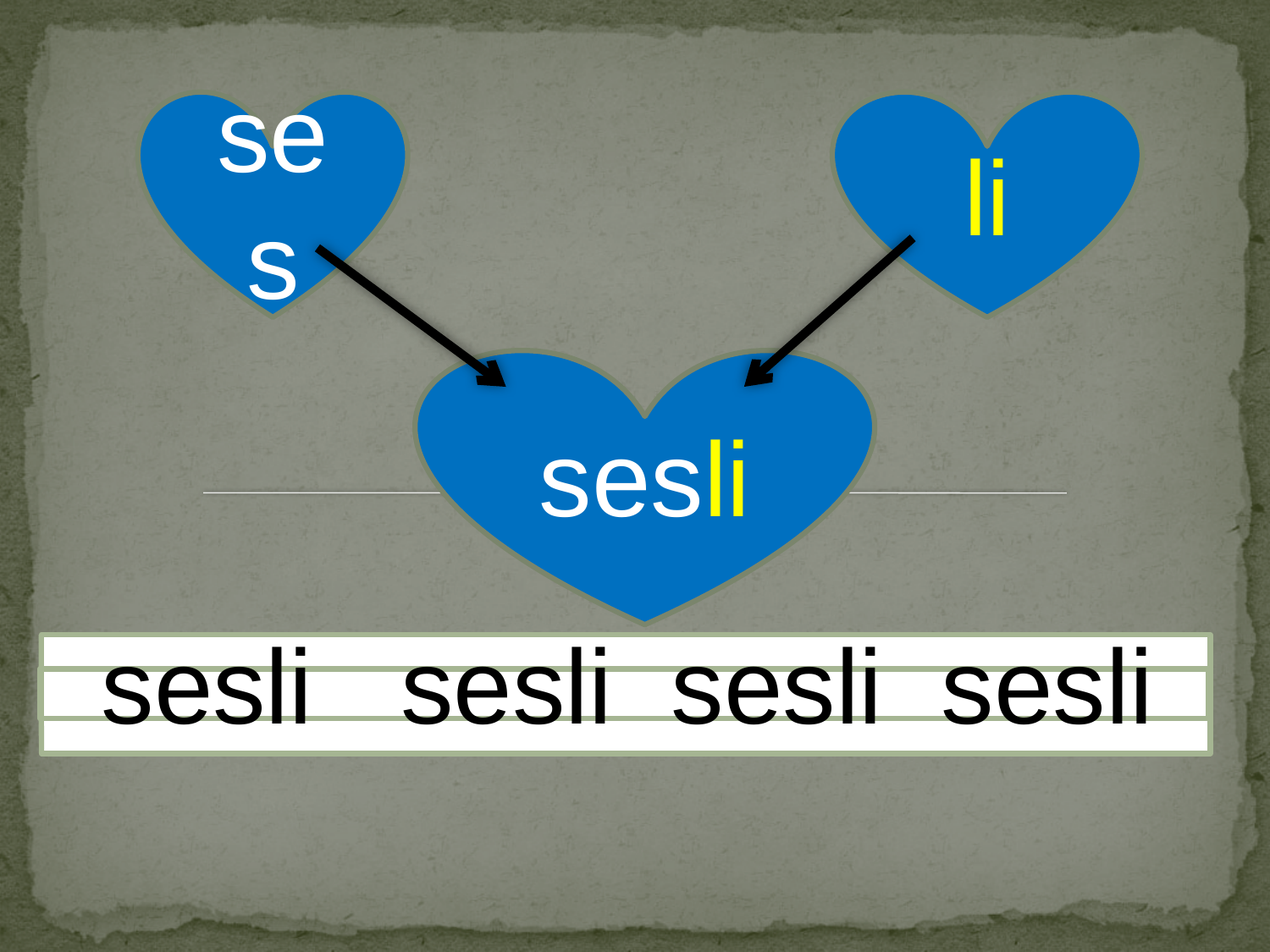

ses
li

sesli

  sesli   sesli  sesli  sesli